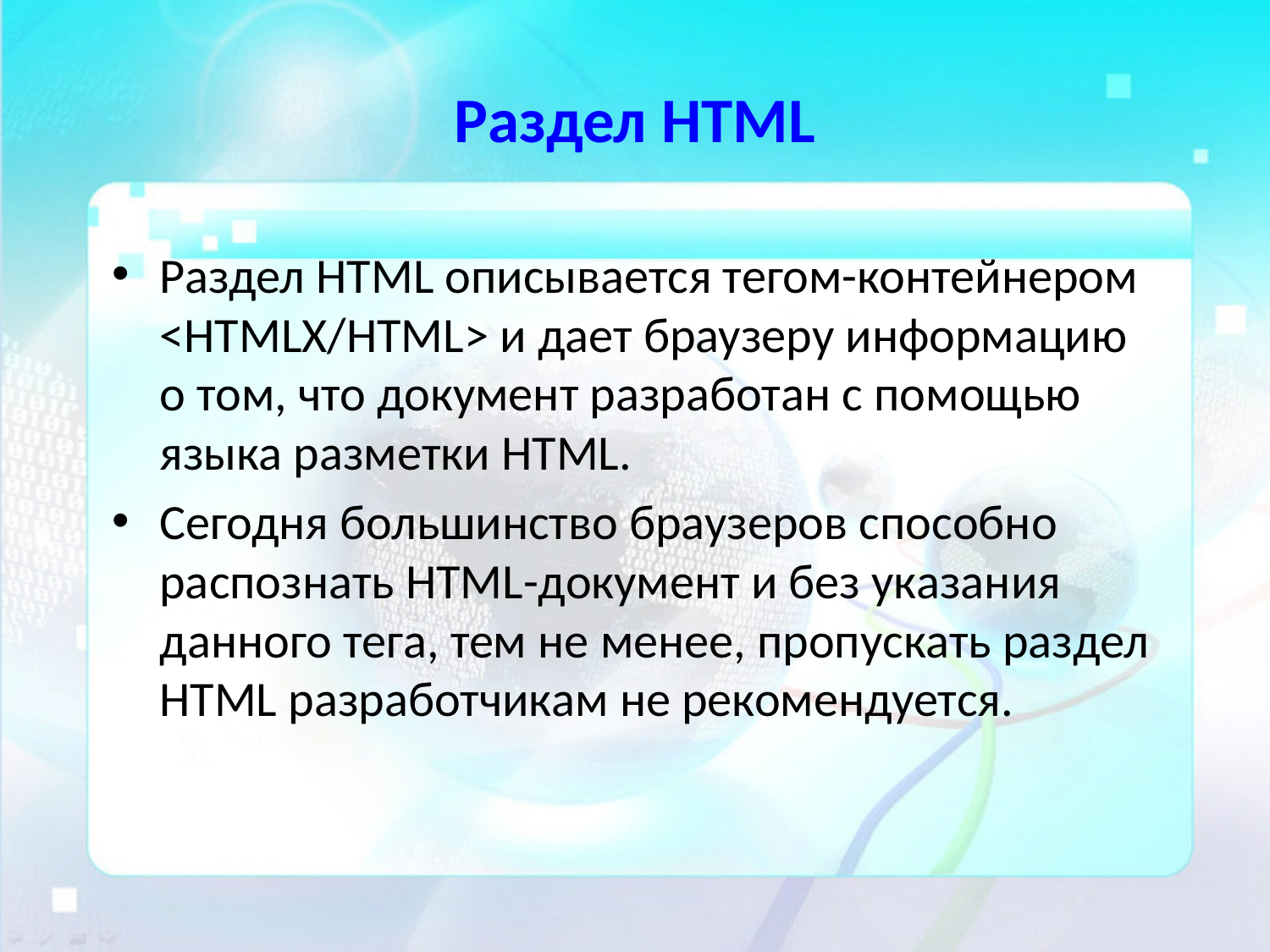

# Раздел HTML
Раздел HTML описывается тегом-контейнером <HTMLX/HTML> и дает браузеру информацию о том, что документ разработан с помощью языка разметки HTML.
Сегодня большинство браузеров способно распознать HTML-документ и без указания данного тега, тем не менее, пропускать раздел HTML разработчикам не рекомендуется.